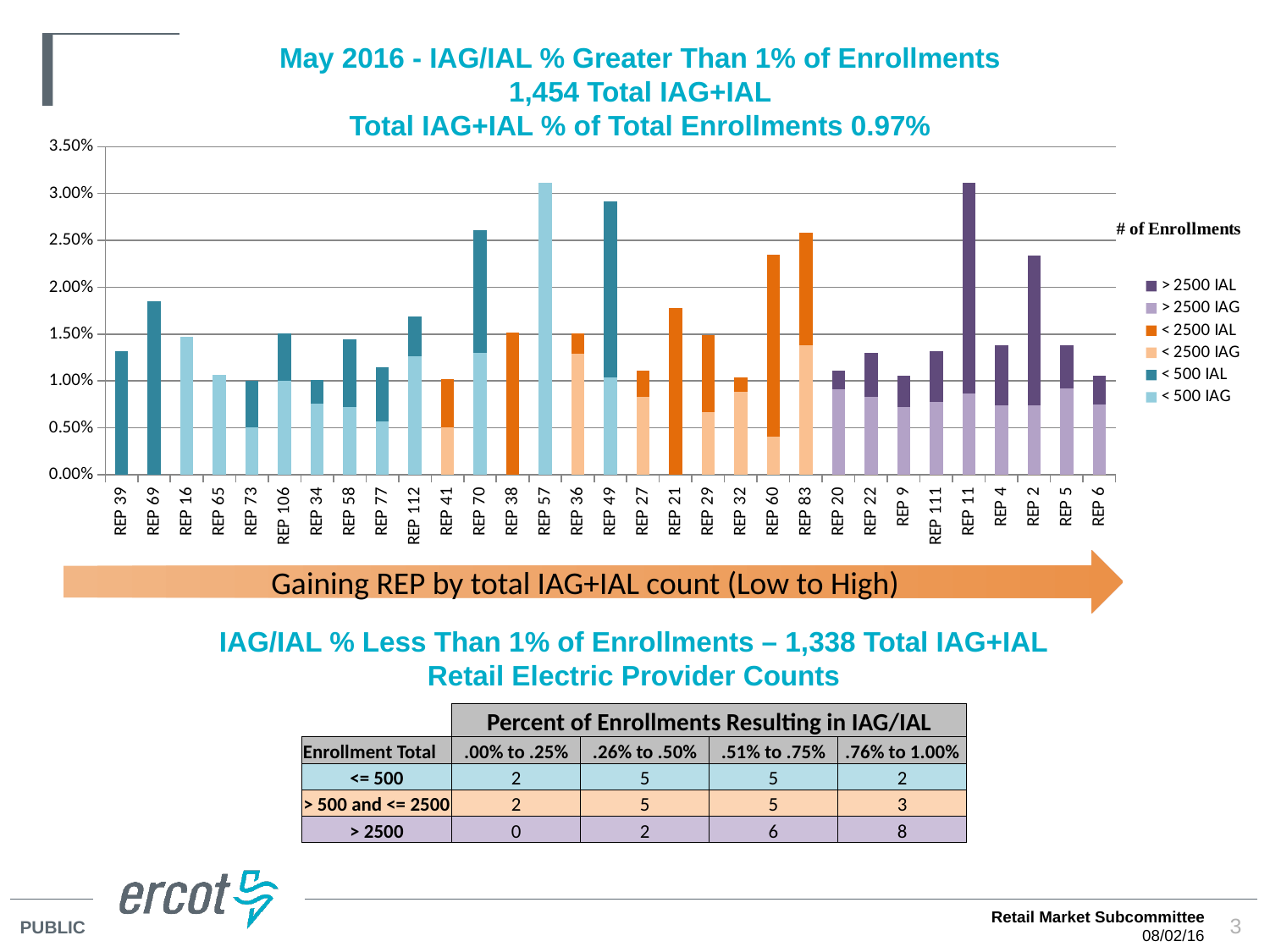

# May 2016 - IAG/IAL % Greater Than 1% of Enrollments 1,454 Total IAG+IAL Total IAG+IAL % of Total Enrollments 0.97%

### Chart

| Category | < 500 IAG | < 500 IAL | < 2500 IAG | < 2500 IAL | > 2500 IAG | > 2500 IAL |
|---|---|---|---|---|---|---|
| REP 39 | 0.0 | 0.0131578947368421 | 0.0 | 0.0 | 0.0 | 0.0 |
| REP 69 | 0.0 | 0.0185185185185185 | 0.0 | 0.0 | 0.0 | 0.0 |
| REP 16 | 0.0147058823529411 | 0.0 | 0.0 | 0.0 | 0.0 | 0.0 |
| REP 65 | 0.0106382978723404 | 0.0 | 0.0 | 0.0 | 0.0 | 0.0 |
| REP 73 | 0.0050251256281407 | 0.0050251256281407 | 0.0 | 0.0 | 0.0 | 0.0 |
| REP 106 | 0.0100502512562814 | 0.0050251256281407 | 0.0 | 0.0 | 0.0 | 0.0 |
| REP 34 | 0.00755667506297229 | 0.00251889168765743 | 0.0 | 0.0 | 0.0 | 0.0 |
| REP 58 | 0.0072463768115942 | 0.0072463768115942 | 0.0 | 0.0 | 0.0 | 0.0 |
| REP 77 | 0.00571428571428571 | 0.00571428571428571 | 0.0 | 0.0 | 0.0 | 0.0 |
| REP 112 | 0.0126582278481012 | 0.00421940928270042 | 0.0 | 0.0 | 0.0 | 0.0 |
| REP 41 | 0.0 | 0.0 | 0.00508474576271186 | 0.00508474576271186 | 0.0 | 0.0 |
| REP 70 | 0.0130434782608695 | 0.0130434782608695 | 0.0 | 0.0 | 0.0 | 0.0 |
| REP 38 | 0.0 | 0.0 | 0.0 | 0.0151802656546489 | 0.0 | 0.0 |
| REP 57 | 0.0311004784688995 | 0.0 | 0.0 | 0.0 | 0.0 | 0.0 |
| REP 36 | 0.0 | 0.0 | 0.0129171151776103 | 0.00215285252960172 | 0.0 | 0.0 |
| REP 49 | 0.0104166666666666 | 0.01875 | 0.0 | 0.0 | 0.0 | 0.0 |
| REP 27 | 0.0 | 0.0 | 0.00830449826989619 | 0.00276816608996539 | 0.0 | 0.0 |
| REP 21 | 0.0 | 0.0 | 0.0 | 0.0177902621722846 | 0.0 | 0.0 |
| REP 29 | 0.0 | 0.0 | 0.00671140939597315 | 0.00820283370618941 | 0.0 | 0.0 |
| REP 32 | 0.0 | 0.0 | 0.00883575883575883 | 0.00155925155925155 | 0.0 | 0.0 |
| REP 60 | 0.0 | 0.0 | 0.00404530744336569 | 0.0194174757281553 | 0.0 | 0.0 |
| REP 83 | 0.0 | 0.0 | 0.0137693631669535 | 0.0120481927710843 | 0.0 | 0.0 |
| REP 20 | 0.0 | 0.0 | 0.0 | 0.0 | 0.00916561314791403 | 0.00189633375474083 |
| REP 22 | 0.0 | 0.0 | 0.0 | 0.0 | 0.00829257920476291 | 0.00467786519243036 |
| REP 9 | 0.0 | 0.0 | 0.0 | 0.0 | 0.00719667153941302 | 0.00337343978409985 |
| REP 111 | 0.0 | 0.0 | 0.0 | 0.0 | 0.0077658303464755 | 0.0053763440860215 |
| REP 11 | 0.0 | 0.0 | 0.0 | 0.0 | 0.00869120654396728 | 0.0224948875255623 |
| REP 4 | 0.0 | 0.0 | 0.0 | 0.0 | 0.00736298770305146 | 0.0064521026263853 |
| REP 2 | 0.0 | 0.0 | 0.0 | 0.0 | 0.00743243243243243 | 0.0159909909909909 |
| REP 5 | 0.0 | 0.0 | 0.0 | 0.0 | 0.00925679275439531 | 0.00459509856153436 |
| REP 6 | 0.0 | 0.0 | 0.0 | 0.0 | 0.00751094309590131 | 0.0030342220453641 |
Gaining REP by total IAG+IAL count (Low to High)
IAG/IAL % Less Than 1% of Enrollments – 1,338 Total IAG+IAL
Retail Electric Provider Counts
|  | Percent of Enrollments Resulting in IAG/IAL |  |  |  |
| --- | --- | --- | --- | --- |
| Enrollment Total | .00% to .25% | .26% to .50% | .51% to .75% | .76% to 1.00% |
| <= 500 | 2 | 5 | 5 | 2 |
| > 500 and <= 2500 | 2 | 5 | 5 | 3 |
| > 2500 | 0 | 2 | 6 | 8 |
Retail Market Subcommittee
08/02/16
3